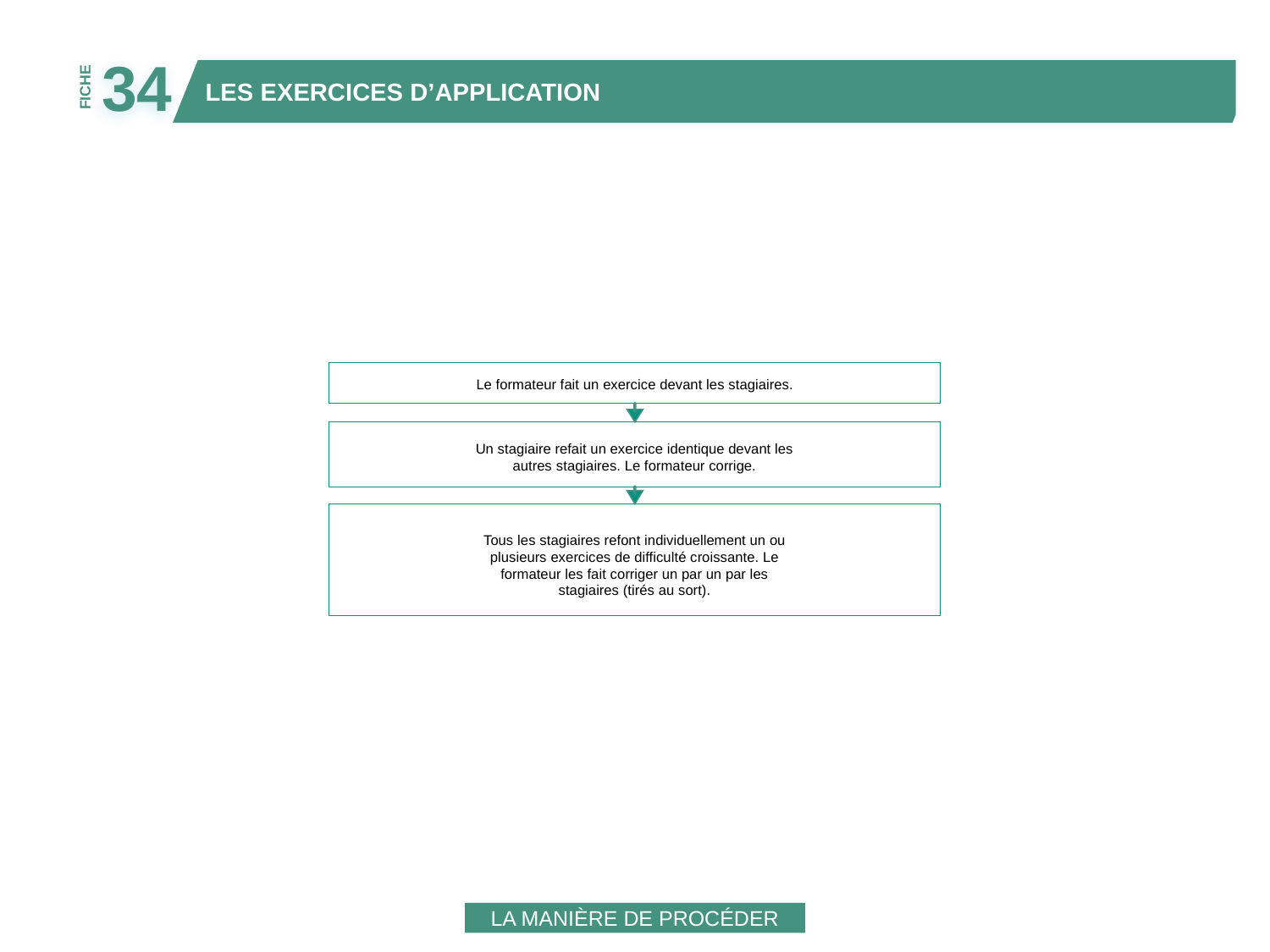

34

LES EXERCICES D’APPLICATION
FICHE

Le formateur fait un exercice devant les stagiaires.

Un stagiaire refait un exercice identique devant les
autres stagiaires. Le formateur corrige.

Tous les stagiaires refont individuellement un ou
plusieurs exercices de difficulté croissante. Le
formateur les fait corriger un par un par les
stagiaires (tirés au sort).
LA MANIÈRE DE PROCÉDER